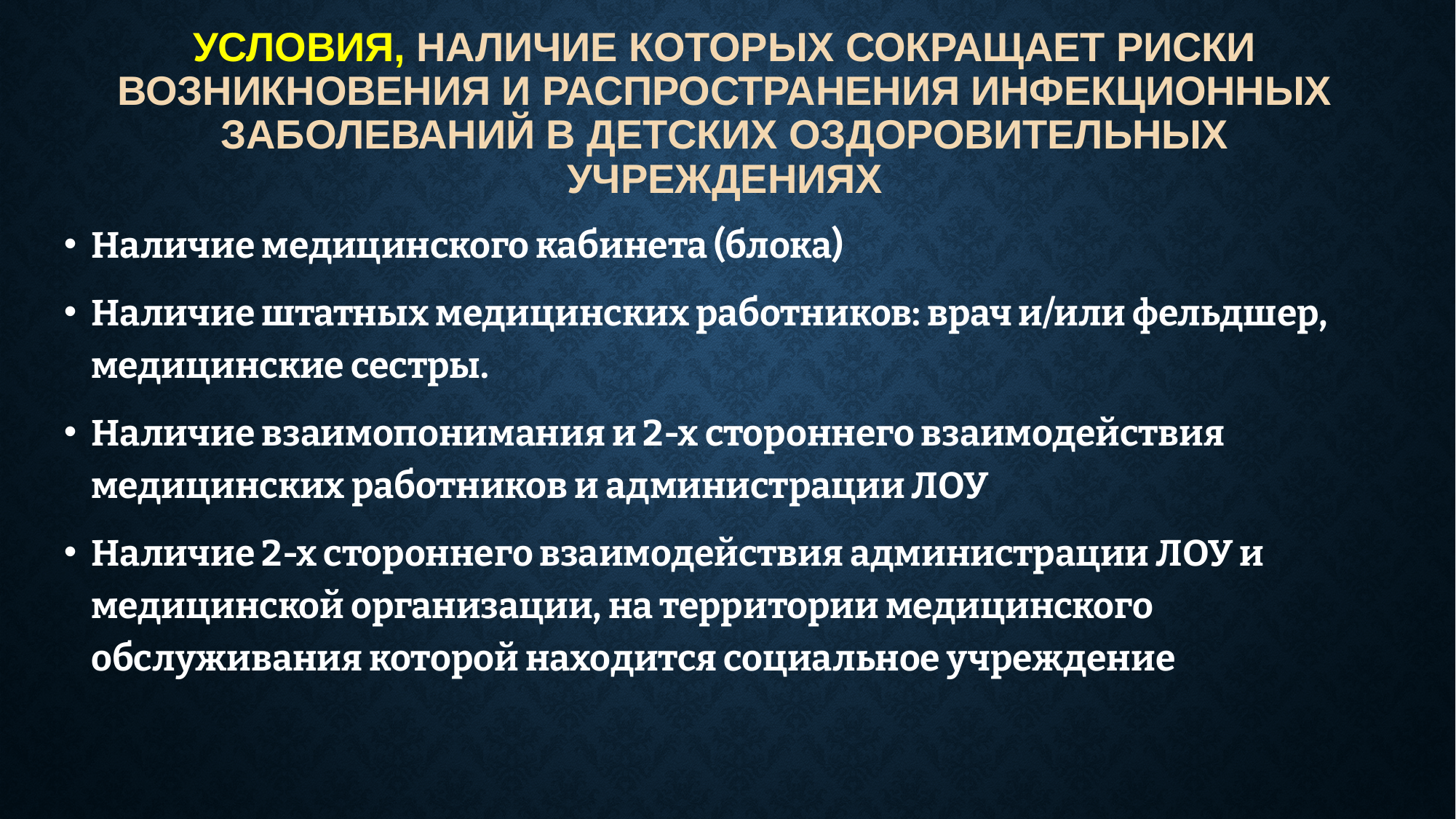

# Условия, наличие которых сокращает риски возникновения и распространения инфекционных заболеваний в детских оздоровительных учреждениях
Наличие медицинского кабинета (блока)
Наличие штатных медицинских работников: врач и/или фельдшер, медицинские сестры.
Наличие взаимопонимания и 2-х стороннего взаимодействия медицинских работников и администрации ЛОУ
Наличие 2-х стороннего взаимодействия администрации ЛОУ и медицинской организации, на территории медицинского обслуживания которой находится социальное учреждение